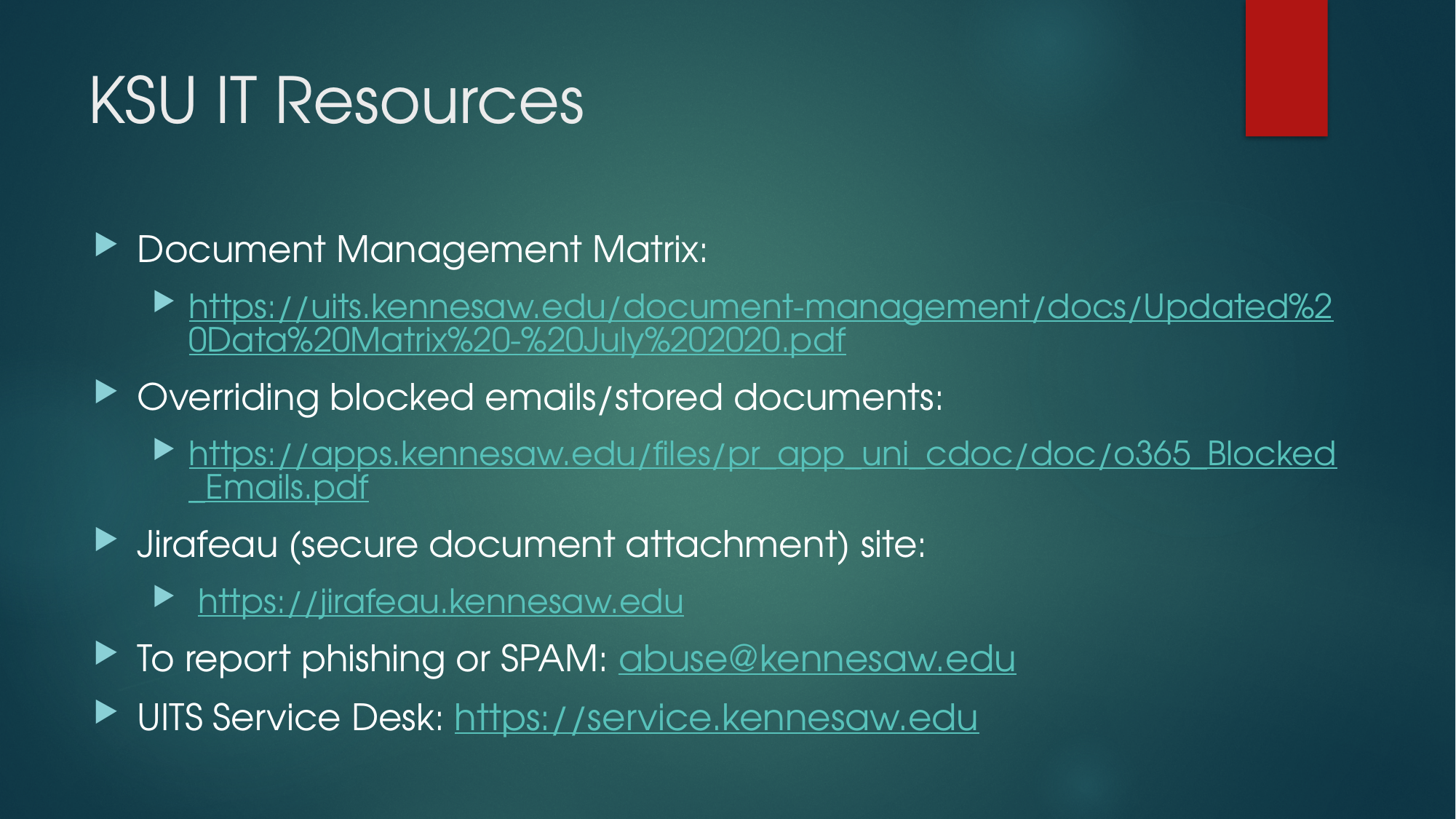

# KSU IT Resources
Document Management Matrix:
https://uits.kennesaw.edu/document-management/docs/Updated%20Data%20Matrix%20-%20July%202020.pdf
Overriding blocked emails/stored documents:
https://apps.kennesaw.edu/files/pr_app_uni_cdoc/doc/o365_Blocked_Emails.pdf
Jirafeau (secure document attachment) site:
 https://jirafeau.kennesaw.edu
To report phishing or SPAM: abuse@kennesaw.edu
UITS Service Desk: https://service.kennesaw.edu